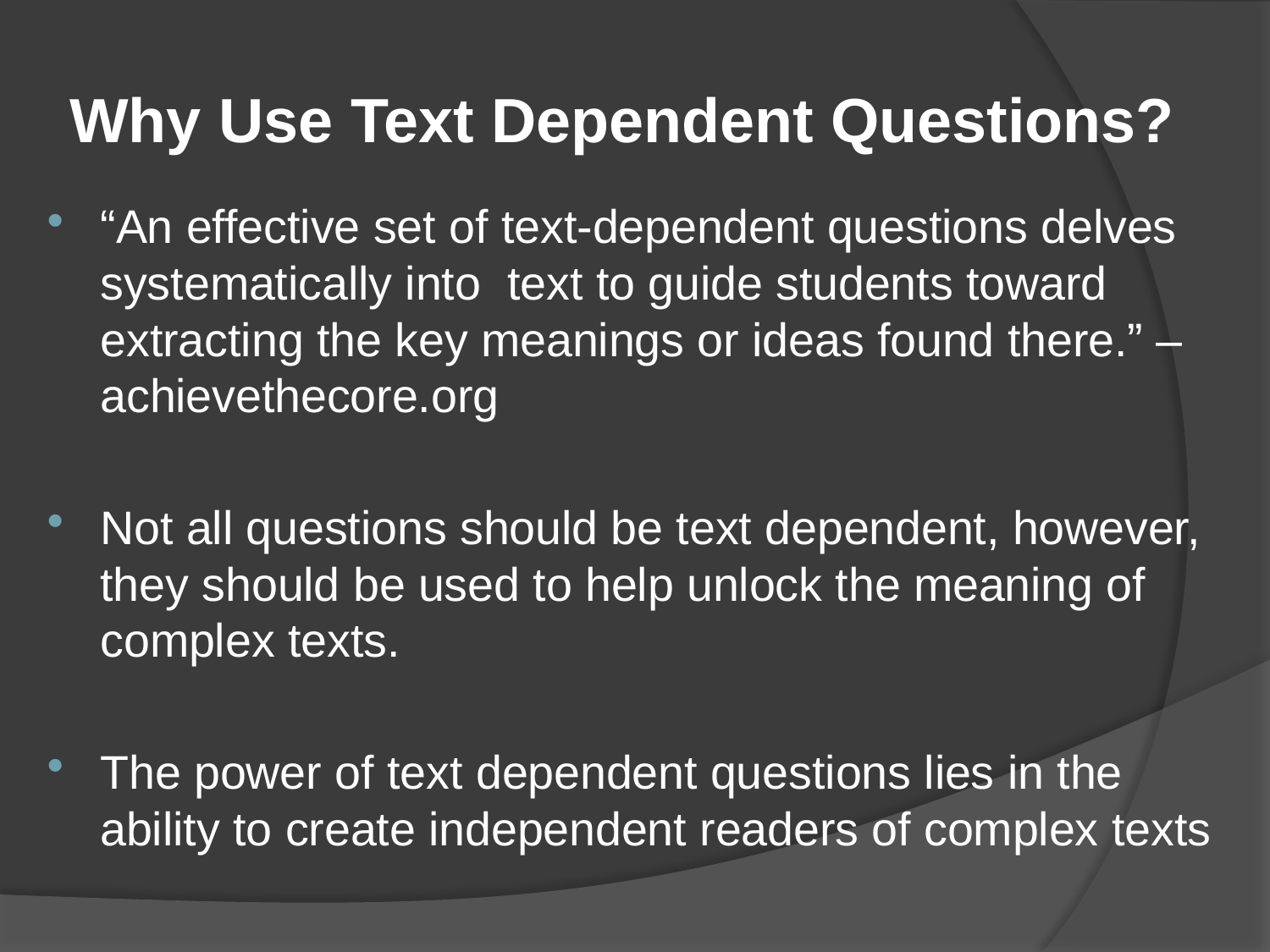

# Why Use Text Dependent Questions?
“An effective set of text-dependent questions delves systematically into  text to guide students toward extracting the key meanings or ideas found there.” – achievethecore.org

Not all questions should be text dependent, however, they should be used to help unlock the meaning of complex texts.

The power of text dependent questions lies in the ability to create independent readers of complex texts